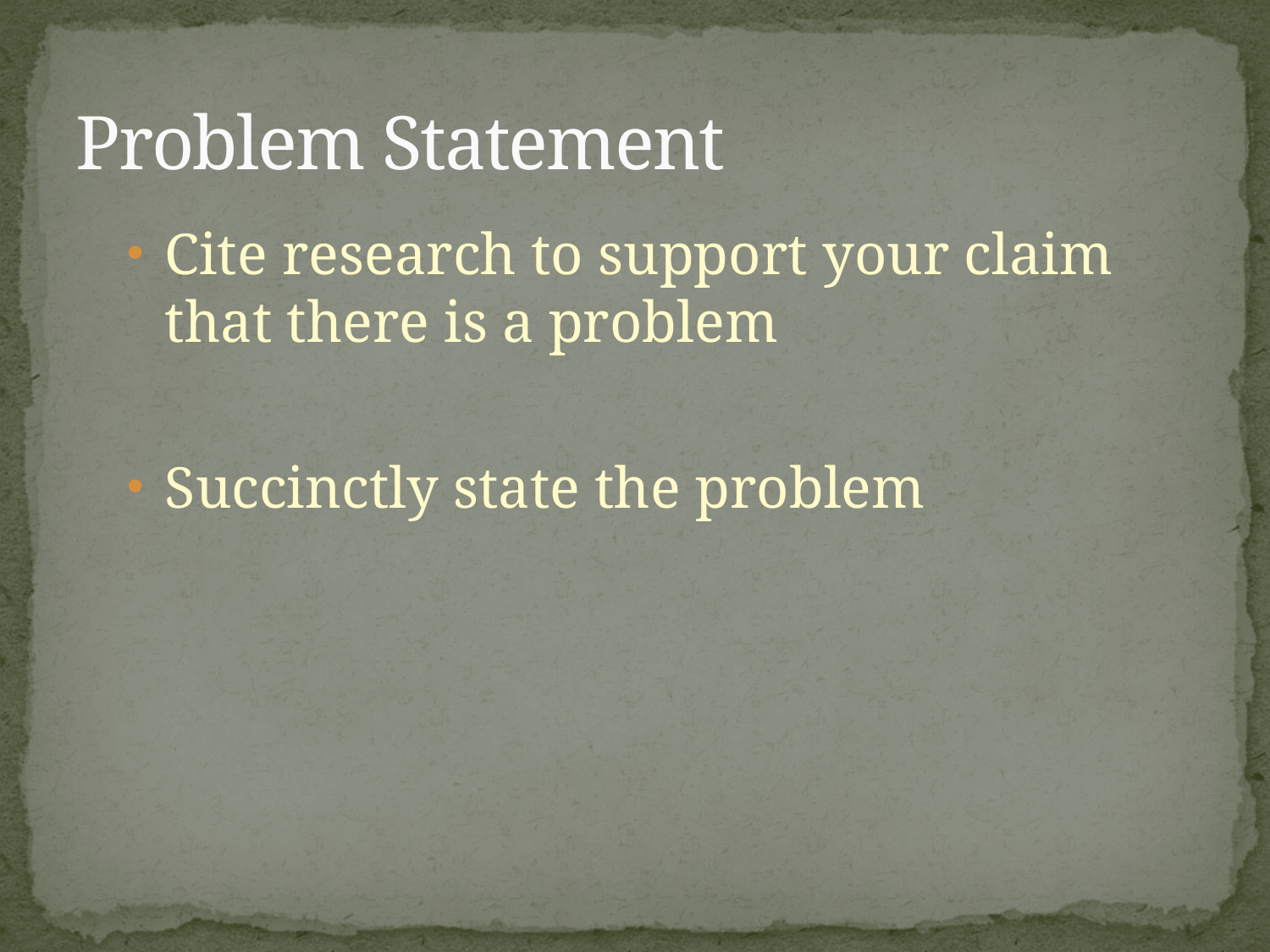

# Problem Statement
Cite research to support your claim that there is a problem

Succinctly state the problem